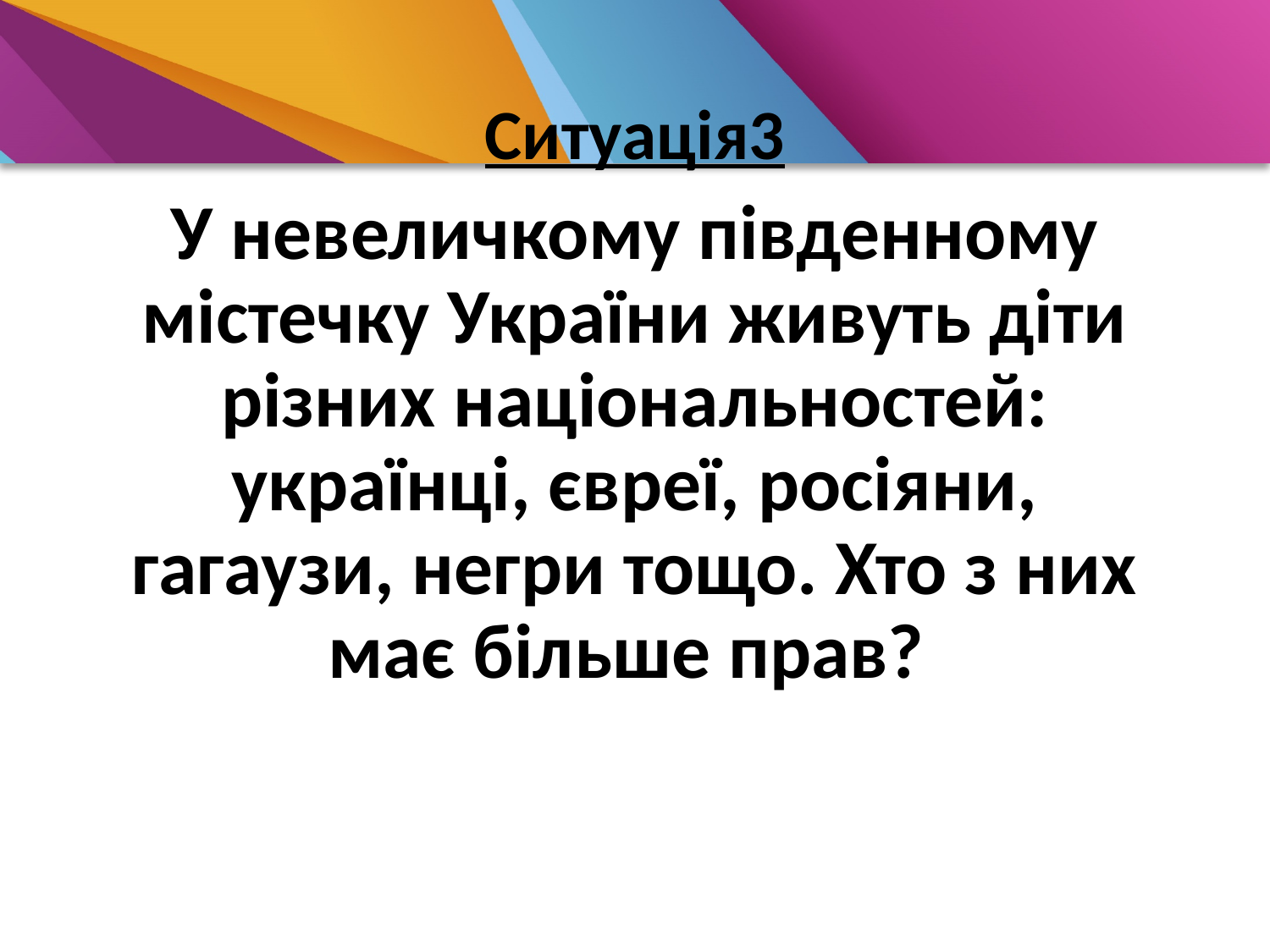

Ситуація3
У невеличкому південному містечку України живуть діти різних національностей: українці, євреї, росіяни, гагаузи, негри тощо. Хто з них має більше прав?